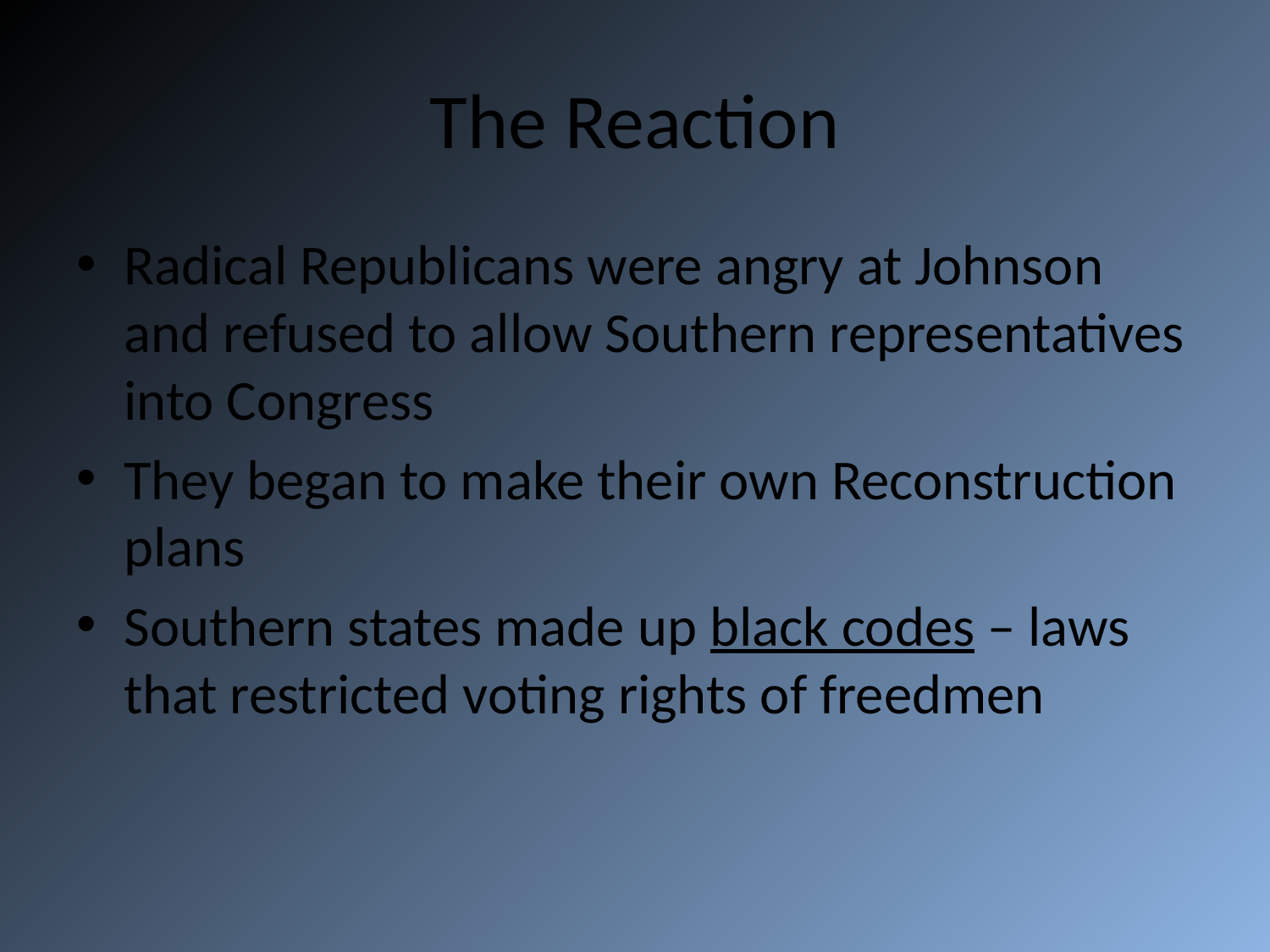

# The Reaction
Radical Republicans were angry at Johnson and refused to allow Southern representatives into Congress
They began to make their own Reconstruction plans
Southern states made up black codes – laws that restricted voting rights of freedmen